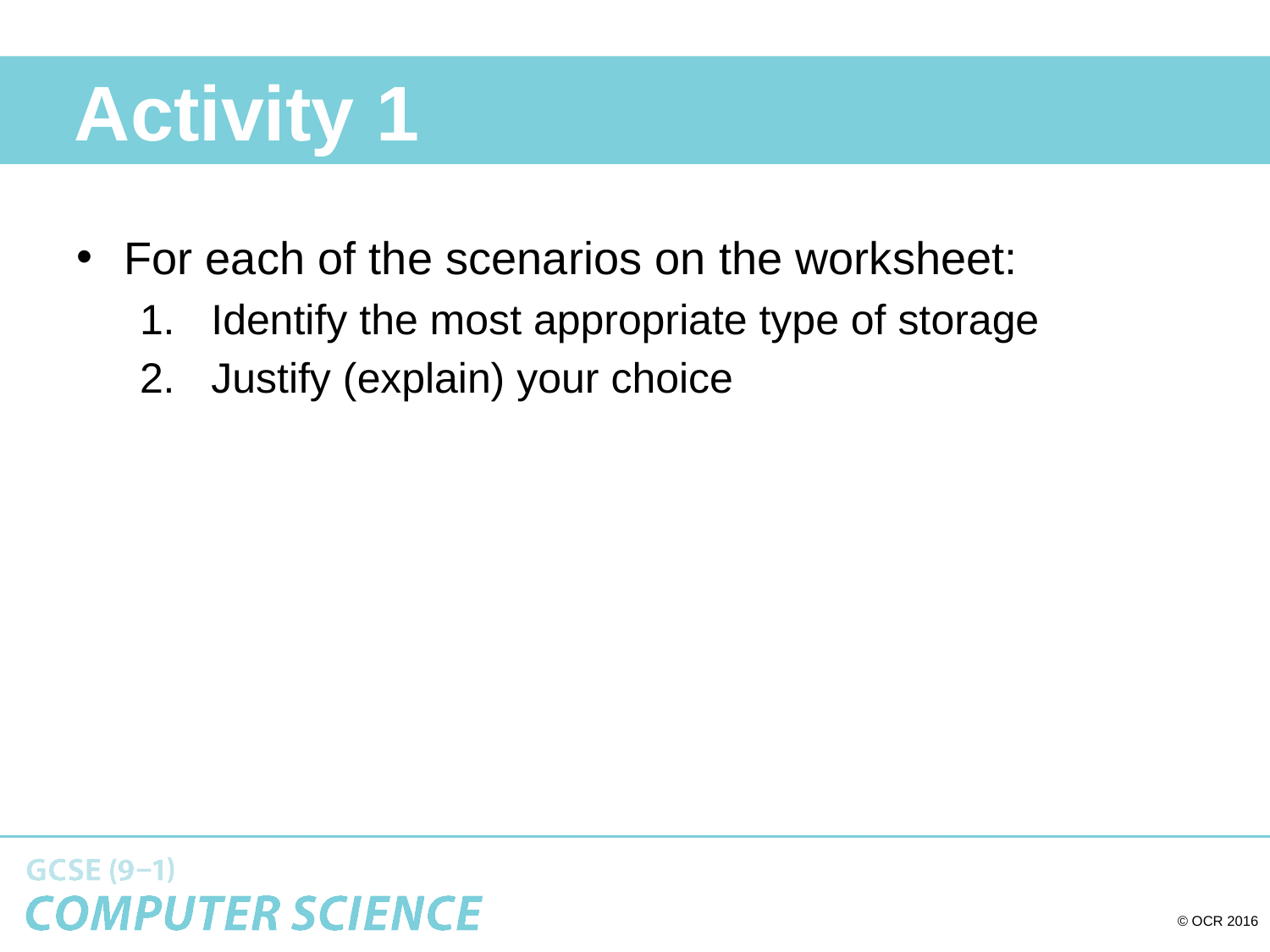

# Activity 1
For each of the scenarios on the worksheet:
Identify the most appropriate type of storage
Justify (explain) your choice